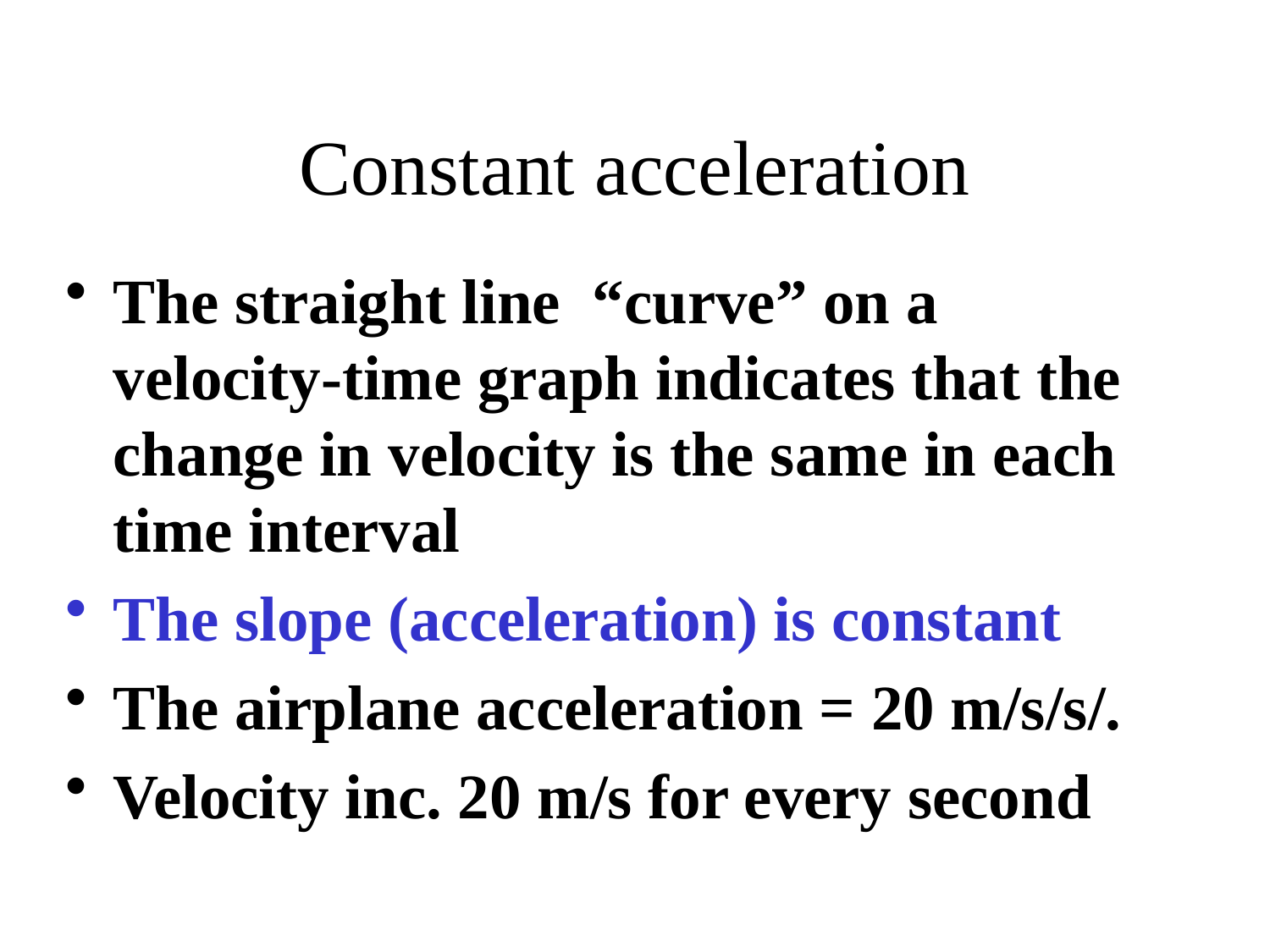

# Constant acceleration
The straight line  “curve” on a velocity-time graph indicates that the change in velocity is the same in each time interval
The slope (acceleration) is constant
The airplane acceleration = 20 m/s/s/.
Velocity inc. 20 m/s for every second